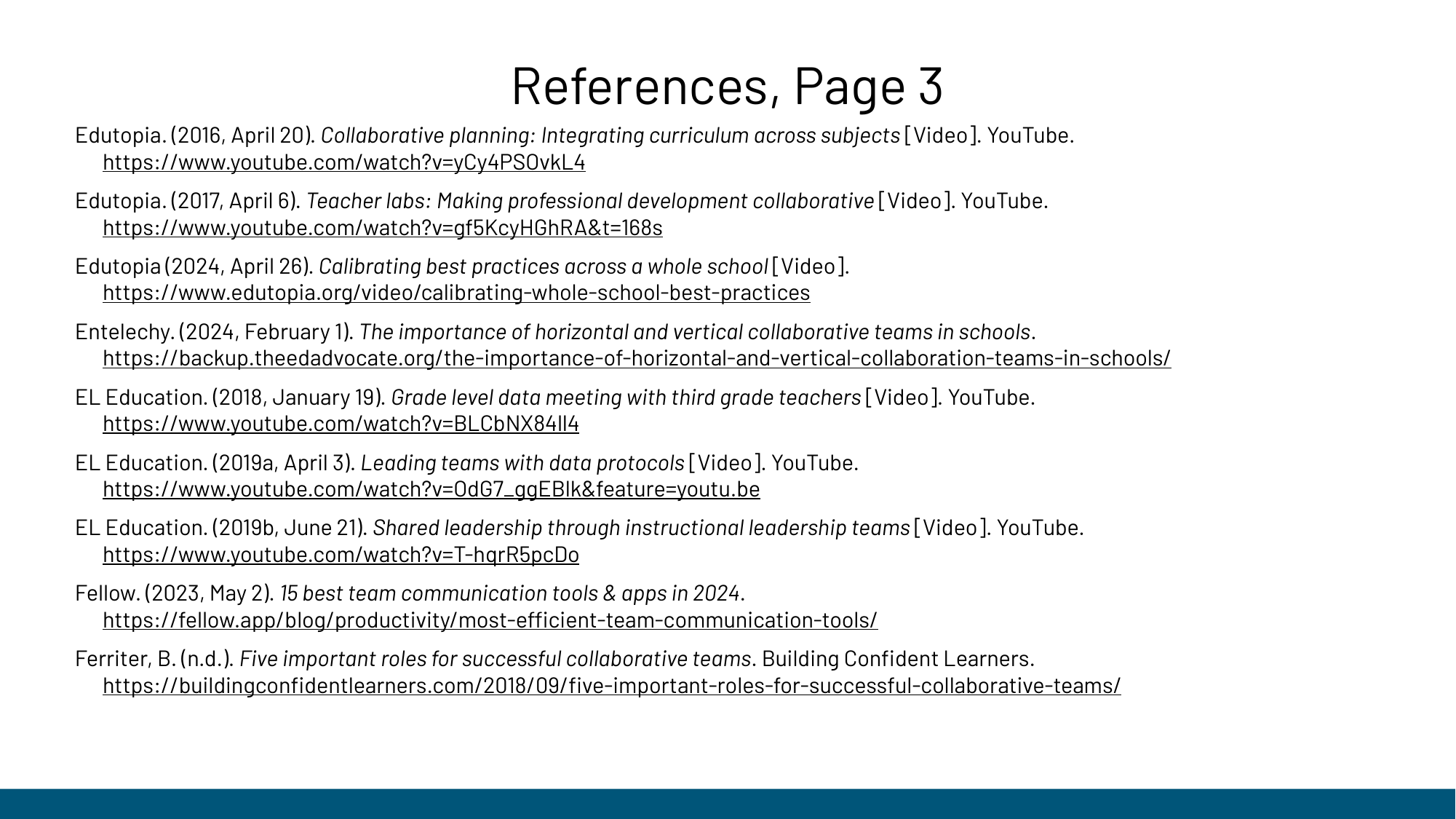

References, Page 3
Edutopia. (2016, April 20). Collaborative planning: Integrating curriculum across subjects [Video]. YouTube. https://www.youtube.com/watch?v=yCy4PSOvkL4
Edutopia. (2017, April 6). Teacher labs: Making professional development collaborative [Video]. YouTube. https://www.youtube.com/watch?v=gf5KcyHGhRA&t=168s
Edutopia (2024, April 26). Calibrating best practices across a whole school [Video]. https://www.edutopia.org/video/calibrating-whole-school-best-practices
Entelechy. (2024, February 1). The importance of horizontal and vertical collaborative teams in schools. https://backup.theedadvocate.org/the-importance-of-horizontal-and-vertical-collaboration-teams-in-schools/
EL Education. (2018, January 19). Grade level data meeting with third grade teachers [Video]. YouTube. https://www.youtube.com/watch?v=BLCbNX84ll4
EL Education. (2019a, April 3). Leading teams with data protocols [Video]. YouTube. https://www.youtube.com/watch?v=OdG7_ggEBlk&feature=youtu.be
EL Education. (2019b, June 21). Shared leadership through instructional leadership teams [Video]. YouTube. https://www.youtube.com/watch?v=T-hqrR5pcDo
Fellow. (2023, May 2). 15 best team communication tools & apps in 2024. https://fellow.app/blog/productivity/most-efficient-team-communication-tools/​
Ferriter, B. (n.d.). Five important roles for successful collaborative teams. Building Confident Learners. https://buildingconfidentlearners.com/2018/09/five-important-roles-for-successful-collaborative-teams/​